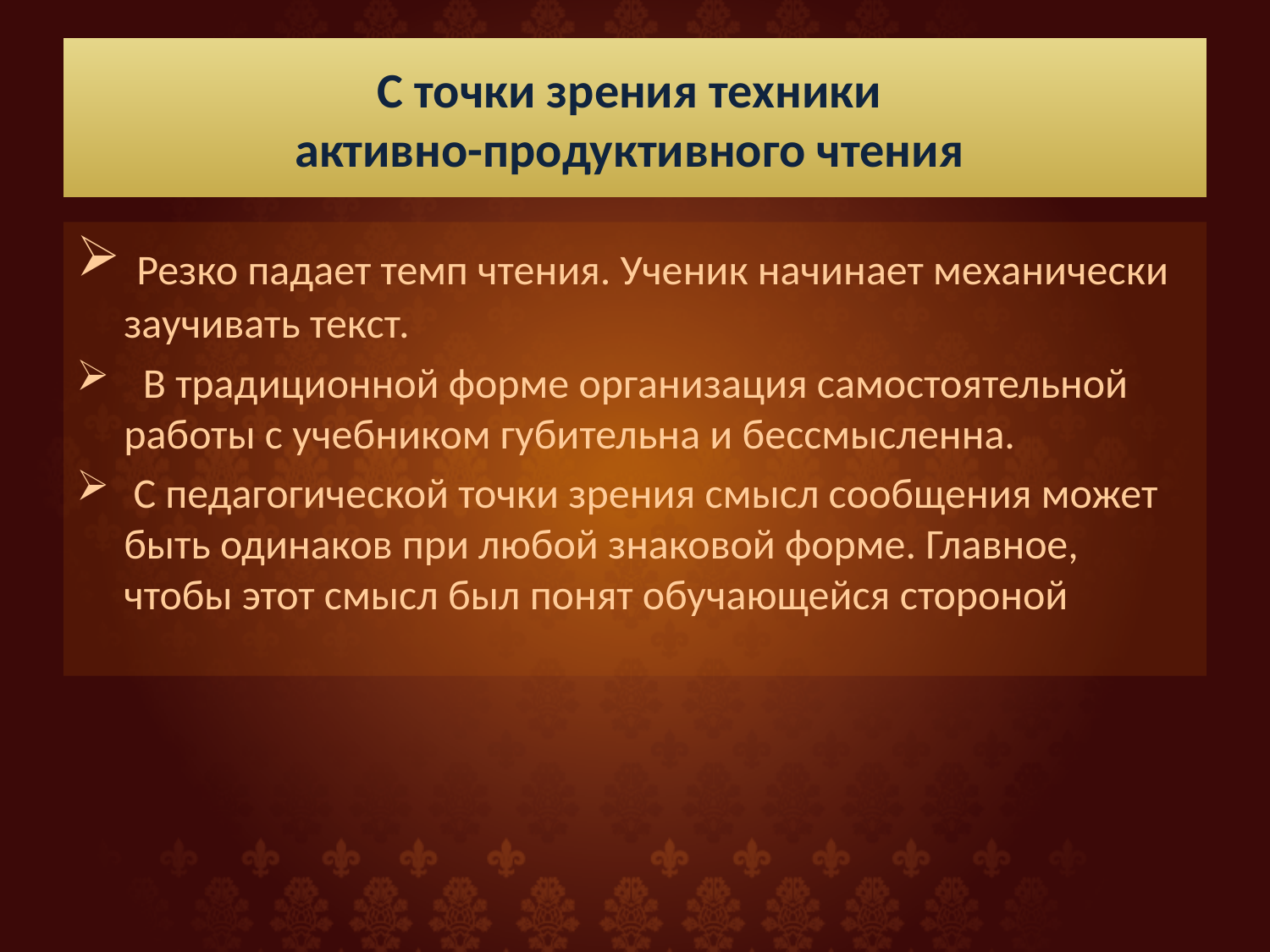

# С точки зрения техники активно-продуктивного чтения
 Резко падает темп чтения. Ученик начинает механически заучивать текст.
  В традиционной форме организация самостоятельной работы с учебником губительна и бессмысленна.
 С педагогической точки зрения смысл сообщения может быть одинаков при любой знаковой форме. Главное, чтобы этот смысл был понят обучающейся стороной